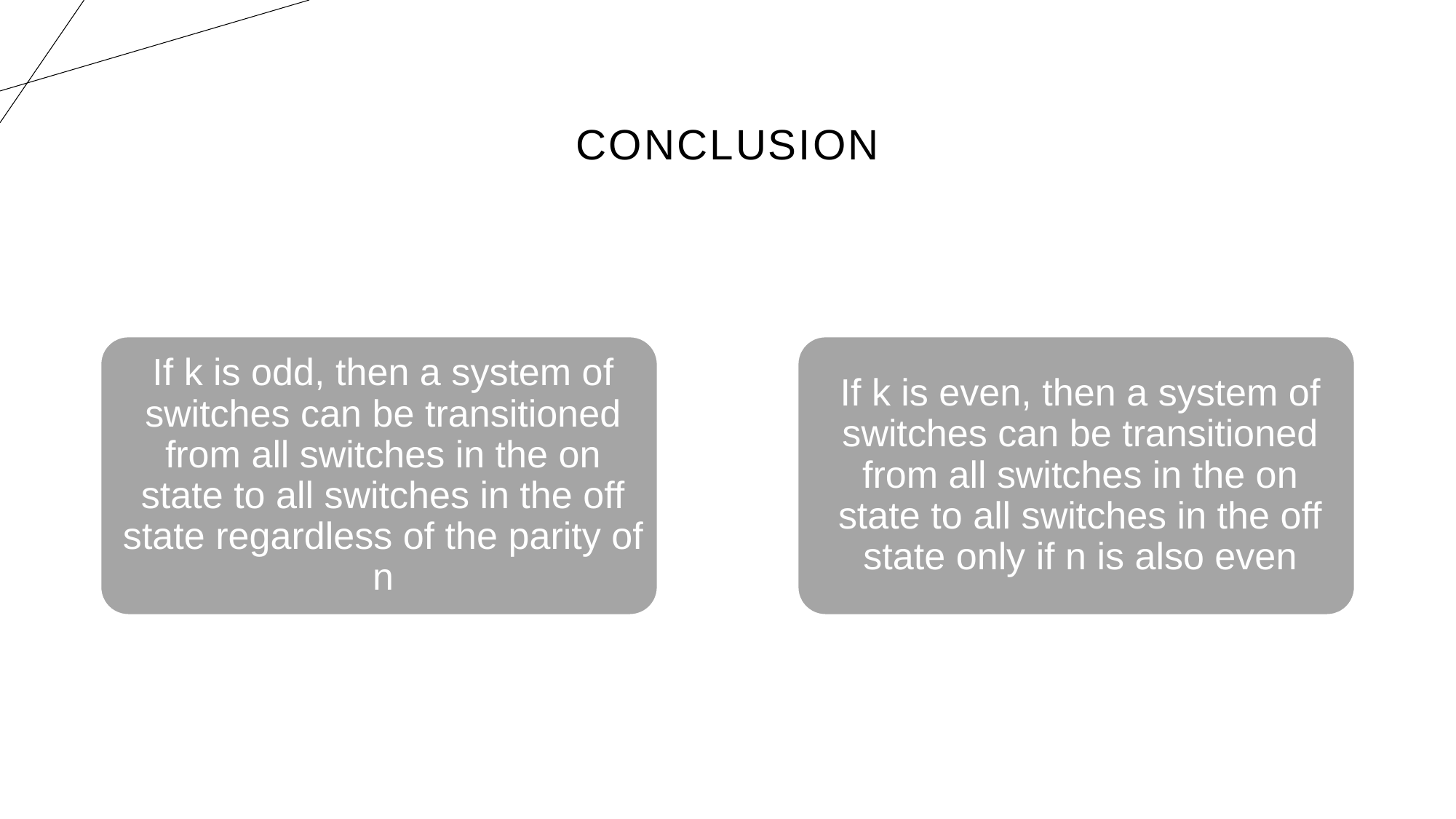

# Conclusion
If k is odd, then a system of switches can be transitioned from all switches in the on state to all switches in the off state regardless of the parity of n
If k is even, then a system of switches can be transitioned from all switches in the on state to all switches in the off state only if n is also even